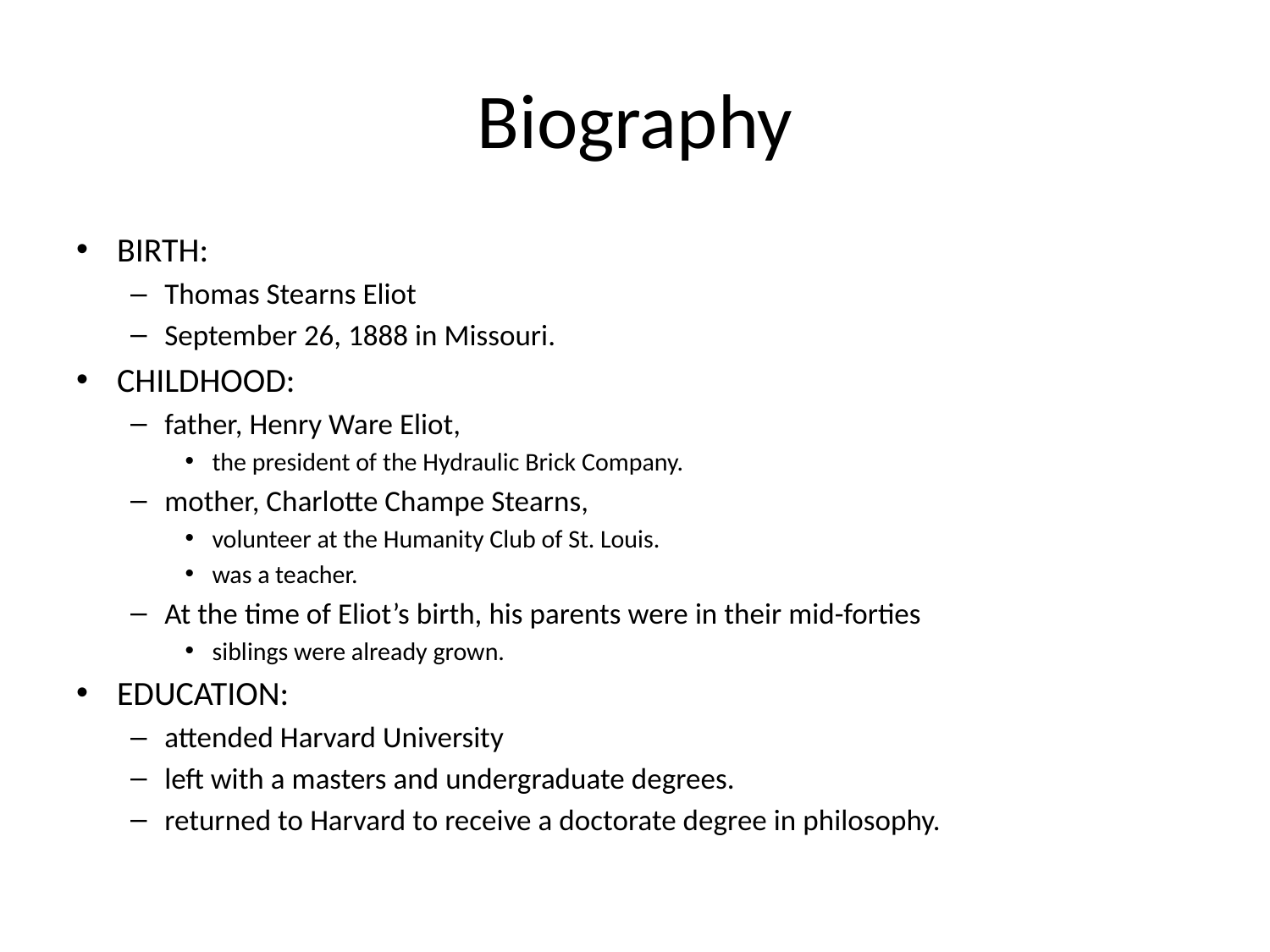

# Biography
BIRTH:
Thomas Stearns Eliot
September 26, 1888 in Missouri.
CHILDHOOD:
father, Henry Ware Eliot,
the president of the Hydraulic Brick Company.
mother, Charlotte Champe Stearns,
volunteer at the Humanity Club of St. Louis.
was a teacher.
At the time of Eliot’s birth, his parents were in their mid-forties
siblings were already grown.
EDUCATION:
attended Harvard University
left with a masters and undergraduate degrees.
returned to Harvard to receive a doctorate degree in philosophy.